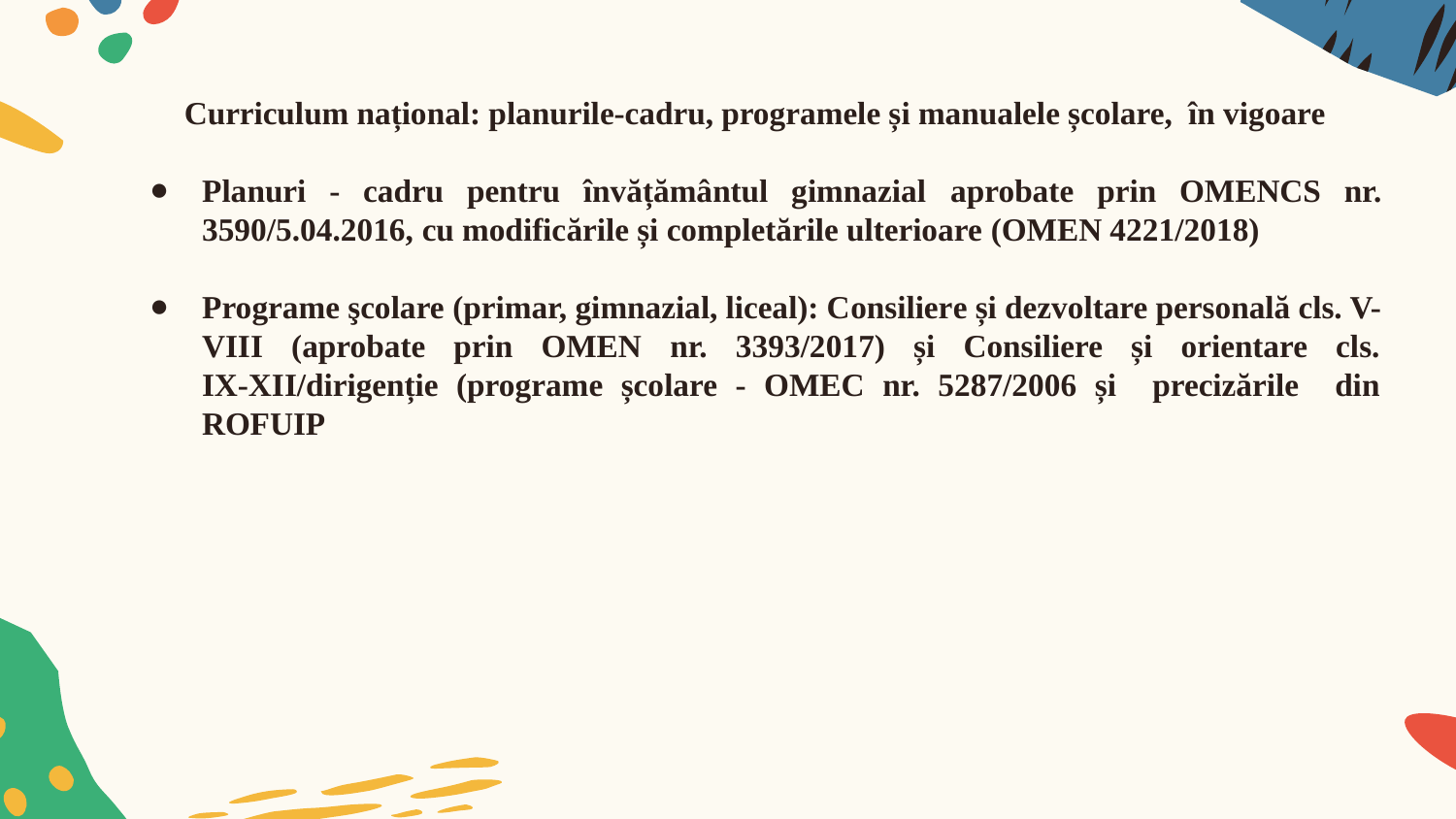

Curriculum național: planurile-cadru, programele și manualele școlare,  în vigoare

Planuri - cadru pentru învățământul gimnazial aprobate prin OMENCS nr. 3590/5.04.2016, cu modificările și completările ulterioare (OMEN 4221/2018)

Programe şcolare (primar, gimnazial, liceal): Consiliere și dezvoltare personală cls. V-VIII (aprobate prin OMEN nr. 3393/2017) și Consiliere și orientare cls. IX-XII/dirigenție (programe școlare - OMEC nr. 5287/2006 și  precizările  din ROFUIP